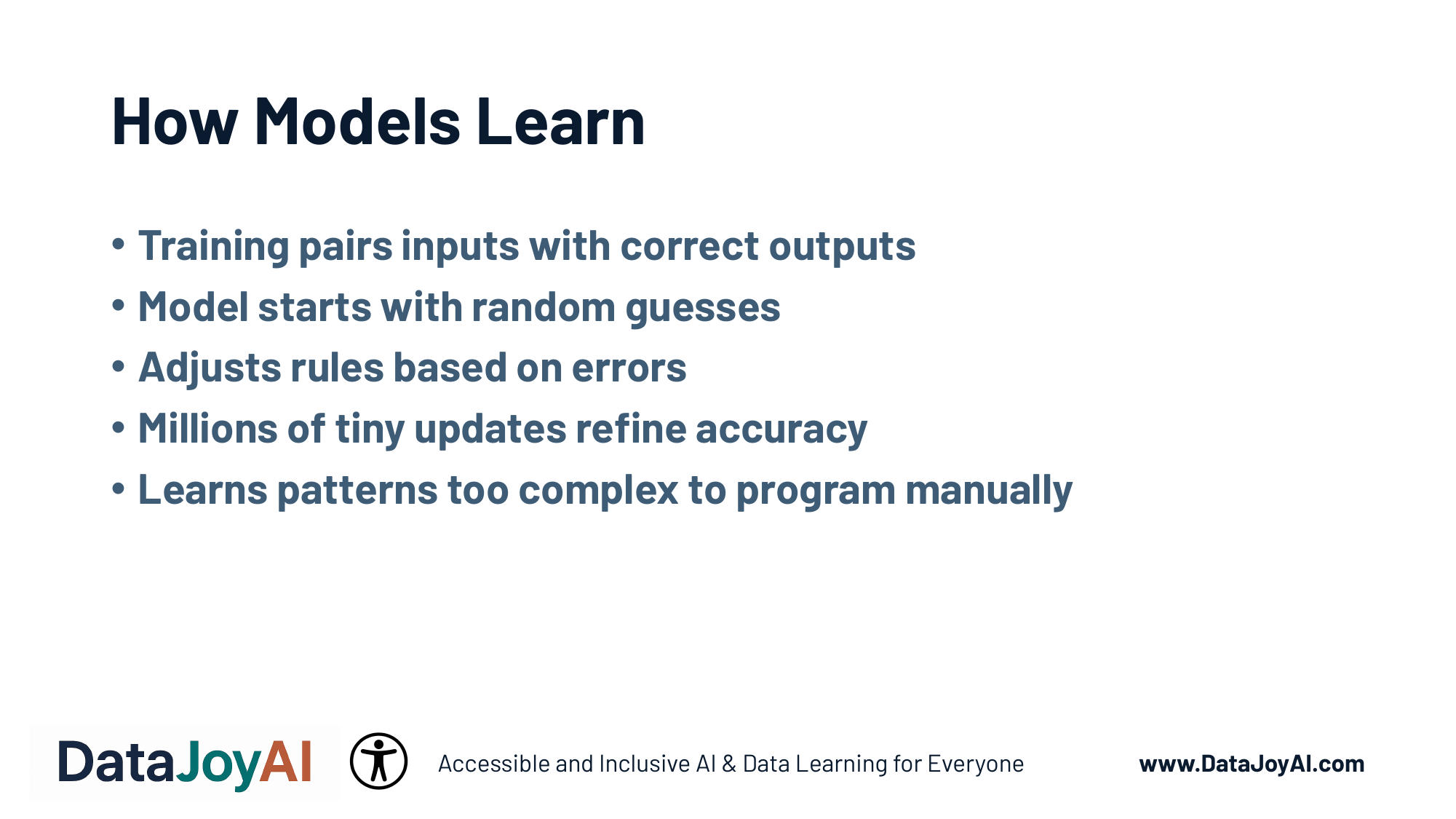

# How Models Learn
Training pairs inputs with correct outputs
Model starts with random guesses
Adjusts rules based on errors
Millions of tiny updates refine accuracy
Learns patterns too complex to program manually